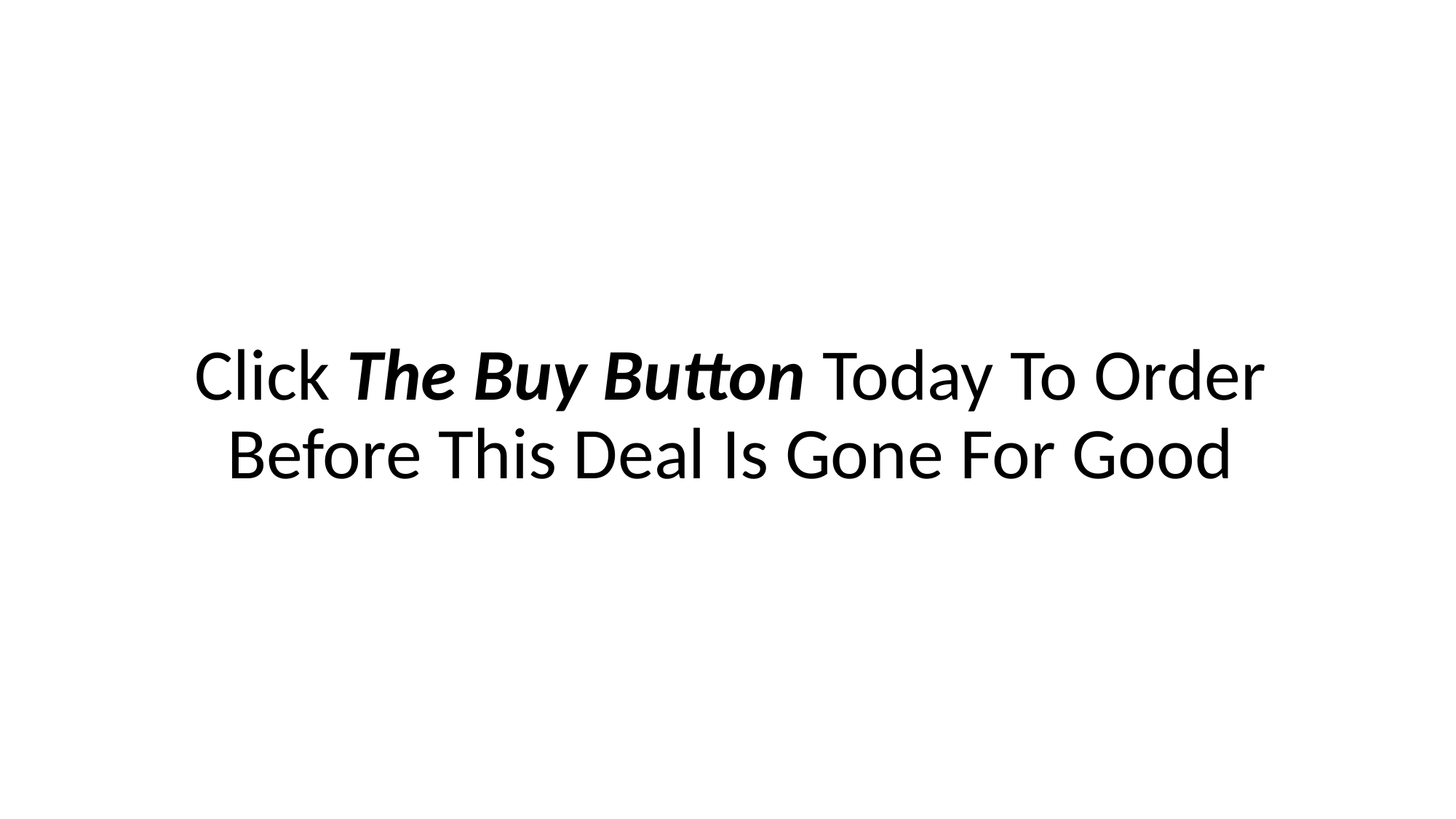

Click The Buy Button Today To Order Before This Deal Is Gone For Good